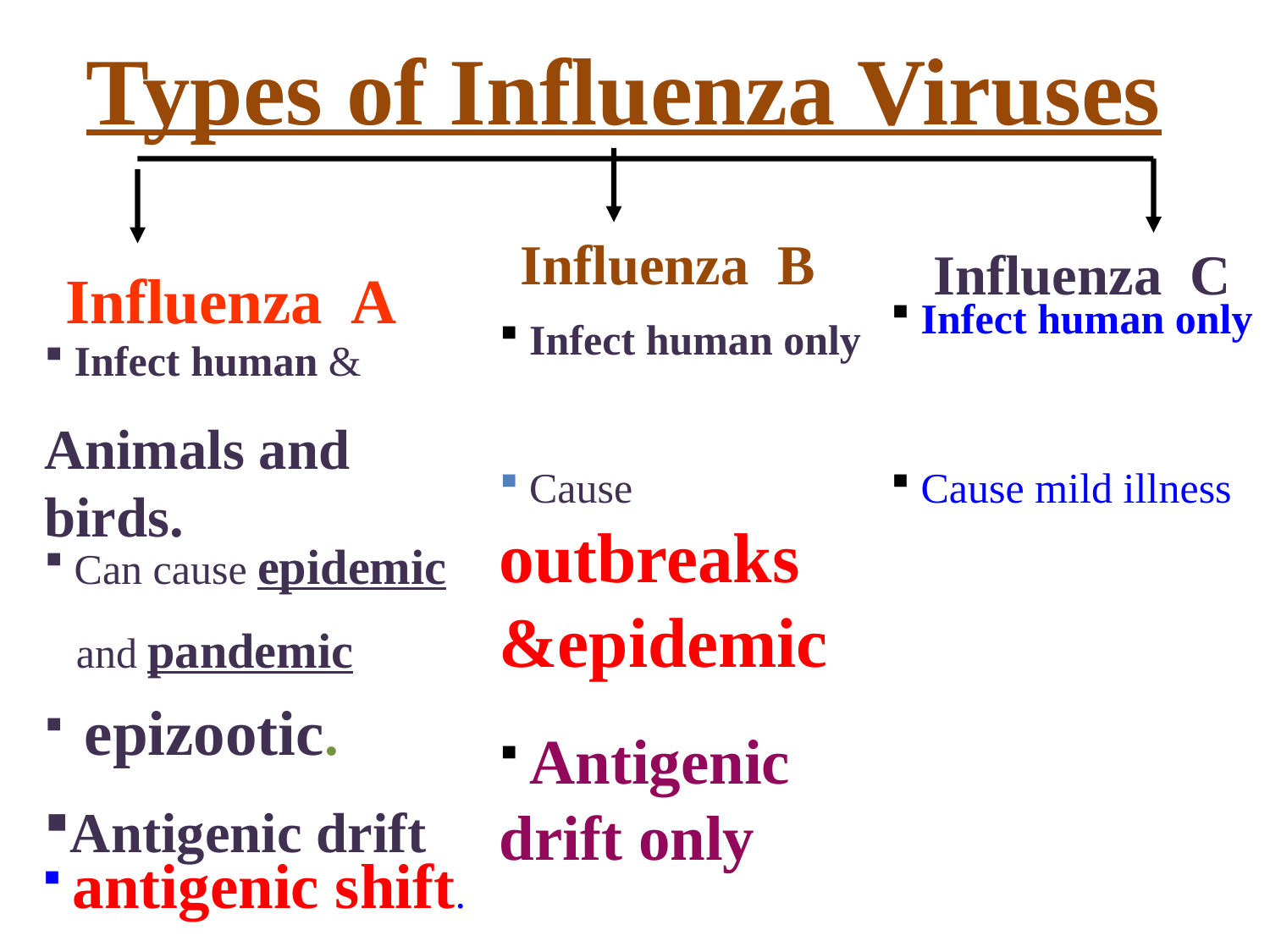

# Types of Influenza Viruses

Influenza  B
Influenza  C
Influenza  A
 Infect human only
 Infect human only
 Infect human &
Animals and birds.
 Cause outbreaks&epidemic
 Cause mild illness
 Can cause epidemic
   and pandemic
  epizootic.
Antigenic drift
 Antigenic drift only

 antigenic shift.